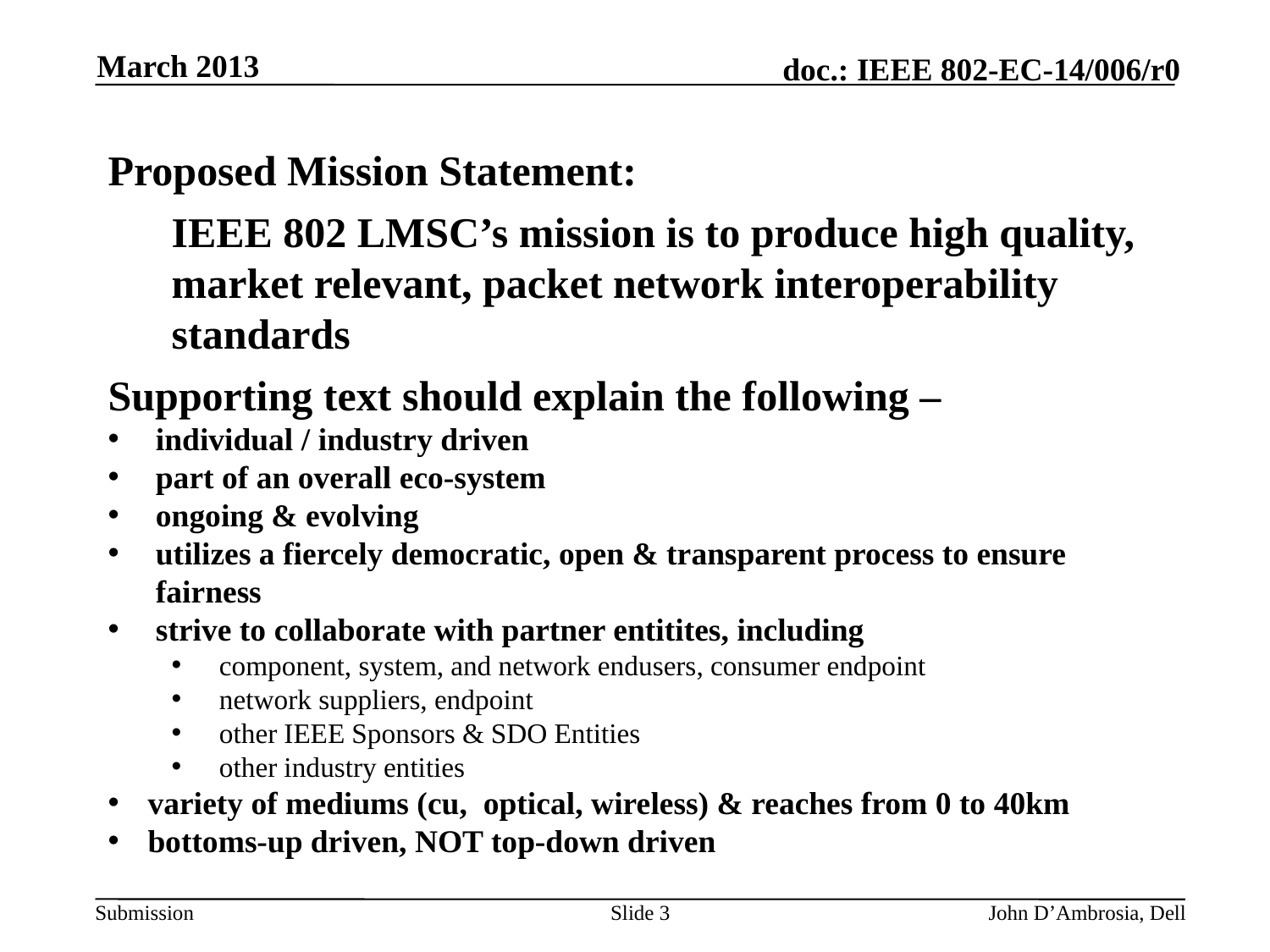

March 2013
Proposed Mission Statement:
IEEE 802 LMSC’s mission is to produce high quality, market relevant, packet network interoperability standards
Supporting text should explain the following –
individual / industry driven
part of an overall eco-system
ongoing & evolving
utilizes a fiercely democratic, open & transparent process to ensure fairness
strive to collaborate with partner entitites, including
component, system, and network endusers, consumer endpoint
network suppliers, endpoint
other IEEE Sponsors & SDO Entities
other industry entities
variety of mediums (cu,  optical, wireless) & reaches from 0 to 40km
bottoms-up driven, NOT top-down driven

Slide 3
John D’Ambrosia, Dell